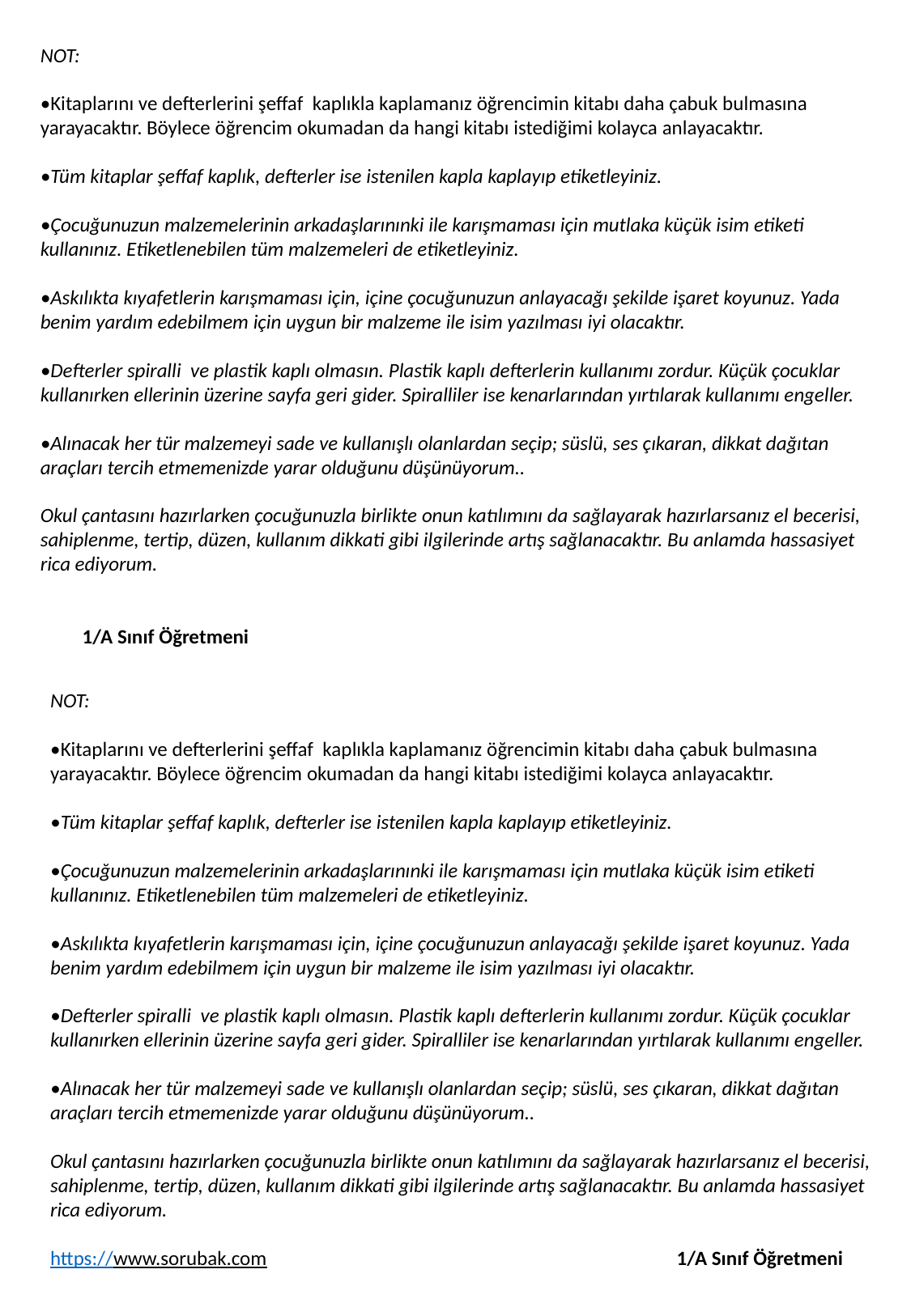

NOT:

•Kitaplarını ve defterlerini şeffaf  kaplıkla kaplamanız öğrencimin kitabı daha çabuk bulmasına yarayacaktır. Böylece öğrencim okumadan da hangi kitabı istediğimi kolayca anlayacaktır.

•Tüm kitaplar şeffaf kaplık, defterler ise istenilen kapla kaplayıp etiketleyiniz.

•Çocuğunuzun malzemelerinin arkadaşlarınınki ile karışmaması için mutlaka küçük isim etiketi kullanınız. Etiketlenebilen tüm malzemeleri de etiketleyiniz.

•Askılıkta kıyafetlerin karışmaması için, içine çocuğunuzun anlayacağı şekilde işaret koyunuz. Yada benim yardım edebilmem için uygun bir malzeme ile isim yazılması iyi olacaktır.

•Defterler spiralli  ve plastik kaplı olmasın. Plastik kaplı defterlerin kullanımı zordur. Küçük çocuklar kullanırken ellerinin üzerine sayfa geri gider. Spiralliler ise kenarlarından yırtılarak kullanımı engeller.

•Alınacak her tür malzemeyi sade ve kullanışlı olanlardan seçip; süslü, ses çıkaran, dikkat dağıtan araçları tercih etmemenizde yarar olduğunu düşünüyorum..

Okul çantasını hazırlarken çocuğunuzla birlikte onun katılımını da sağlayarak hazırlarsanız el becerisi,  sahiplenme, tertip, düzen, kullanım dikkati gibi ilgilerinde artış sağlanacaktır. Bu anlamda hassasiyet rica ediyorum.

				                                                                                       1/A Sınıf Öğretmeni

NOT:

•Kitaplarını ve defterlerini şeffaf  kaplıkla kaplamanız öğrencimin kitabı daha çabuk bulmasına yarayacaktır. Böylece öğrencim okumadan da hangi kitabı istediğimi kolayca anlayacaktır.

•Tüm kitaplar şeffaf kaplık, defterler ise istenilen kapla kaplayıp etiketleyiniz.

•Çocuğunuzun malzemelerinin arkadaşlarınınki ile karışmaması için mutlaka küçük isim etiketi kullanınız. Etiketlenebilen tüm malzemeleri de etiketleyiniz.

•Askılıkta kıyafetlerin karışmaması için, içine çocuğunuzun anlayacağı şekilde işaret koyunuz. Yada benim yardım edebilmem için uygun bir malzeme ile isim yazılması iyi olacaktır.

•Defterler spiralli  ve plastik kaplı olmasın. Plastik kaplı defterlerin kullanımı zordur. Küçük çocuklar kullanırken ellerinin üzerine sayfa geri gider. Spiralliler ise kenarlarından yırtılarak kullanımı engeller.

•Alınacak her tür malzemeyi sade ve kullanışlı olanlardan seçip; süslü, ses çıkaran, dikkat dağıtan araçları tercih etmemenizde yarar olduğunu düşünüyorum..

Okul çantasını hazırlarken çocuğunuzla birlikte onun katılımını da sağlayarak hazırlarsanız el becerisi,  sahiplenme, tertip, düzen, kullanım dikkati gibi ilgilerinde artış sağlanacaktır. Bu anlamda hassasiyet rica ediyorum.

https://www.sorubak.com                                                                                        1/A Sınıf Öğretmeni